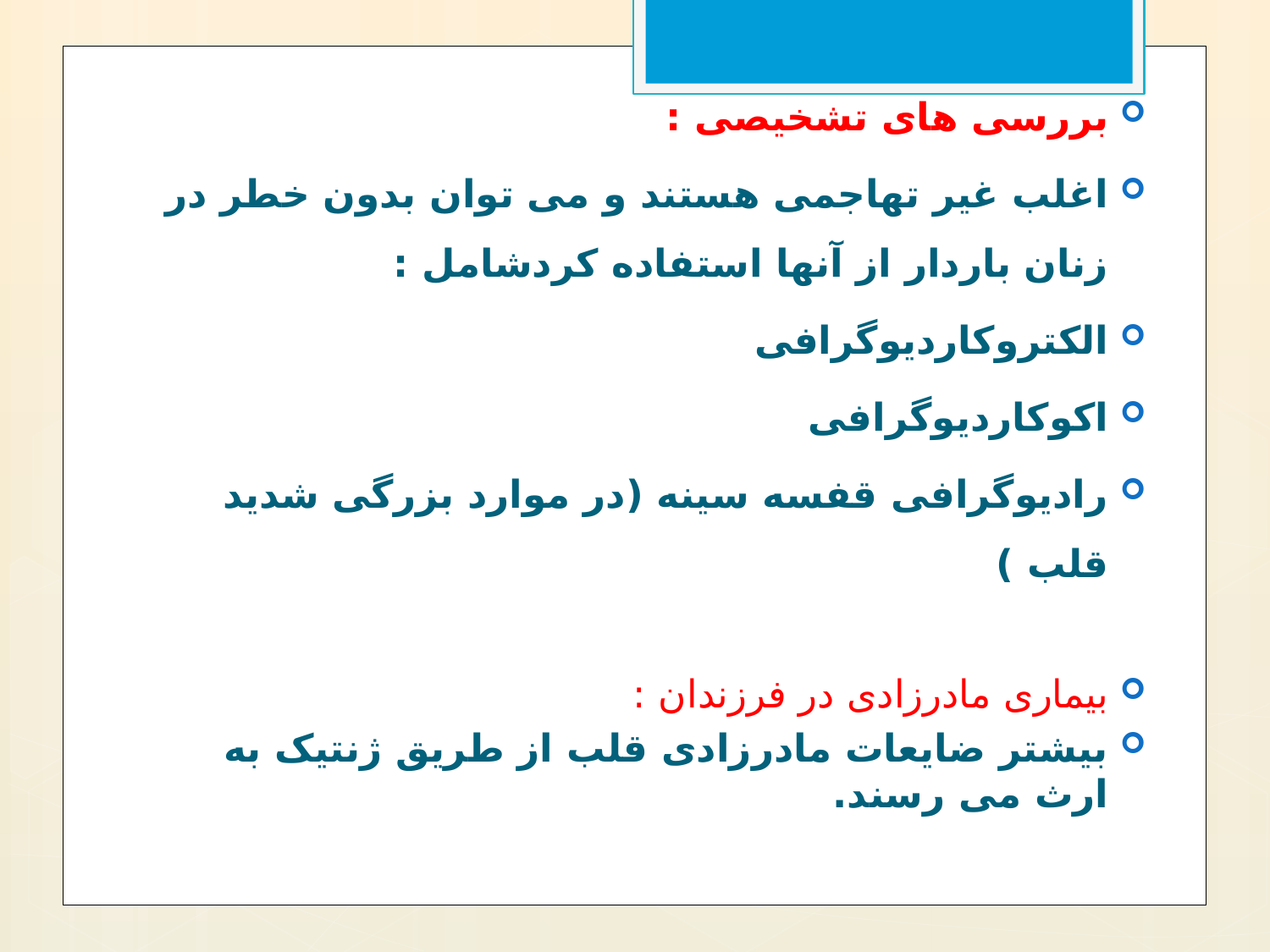

بررسی های تشخیصی :
اغلب غیر تهاجمی هستند و می توان بدون خطر در زنان باردار از آنها استفاده کردشامل :
الکتروکاردیوگرافی
اکوکاردیوگرافی
رادیوگرافی قفسه سینه (در موارد بزرگی شدید قلب )

بیماری مادرزادی در فرزندان :
بیشتر ضایعات مادرزادی قلب از طریق ژنتیک به ارث می رسند.